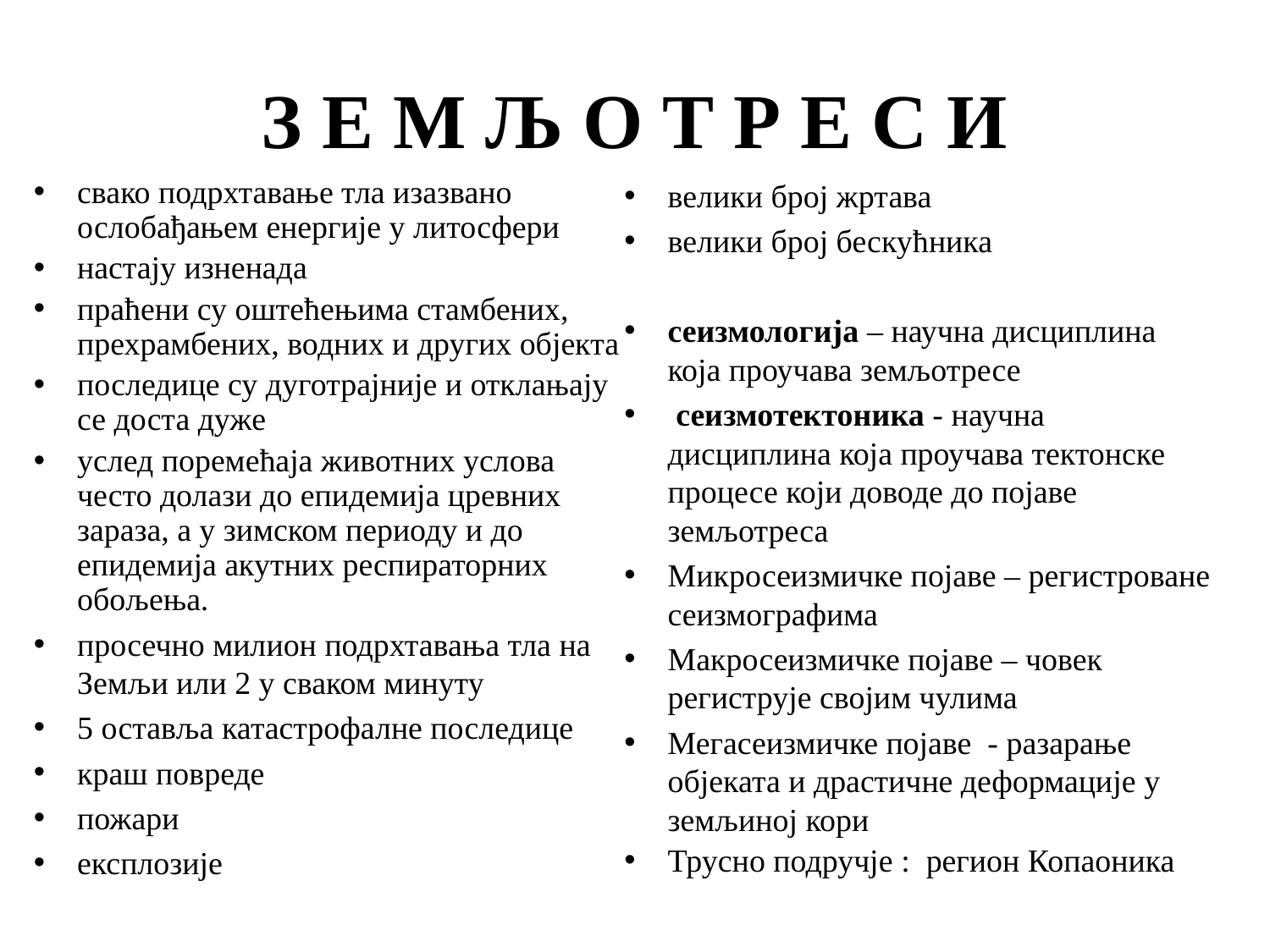

# З Е М Љ О Т Р Е С И
свако подрхтавање тла изазвано ослобађањем енергије у литосфери
настају изненада
праћени су оштећењима стамбених, прехрамбених, водних и других објекта
последице су дуготрајније и отклањају се доста дуже
услед поремећаја животних услова често долази до епидемија цревних зараза, а у зимском периоду и до епидемија акутних респираторних обољења.
просечно милион подрхтавања тла на Земљи или 2 у сваком минуту
5 оставља катастрофалне последице
краш повреде
пожари
експлозије
велики број жртава
велики број бескућника

сеизмологија – научна дисциплина која проучава земљотресе
 сеизмотектоника - научна дисциплина која проучава тектонске процесе који доводе до појаве земљотреса
Микросеизмичке појаве – регистроване сеизмографима
Макросеизмичке појаве – човек региструје својим чулима
Мегасеизмичке појаве  - разарање објеката и драстичне деформације у земљиној кори
Труснo подручјe :  регион Копаоника